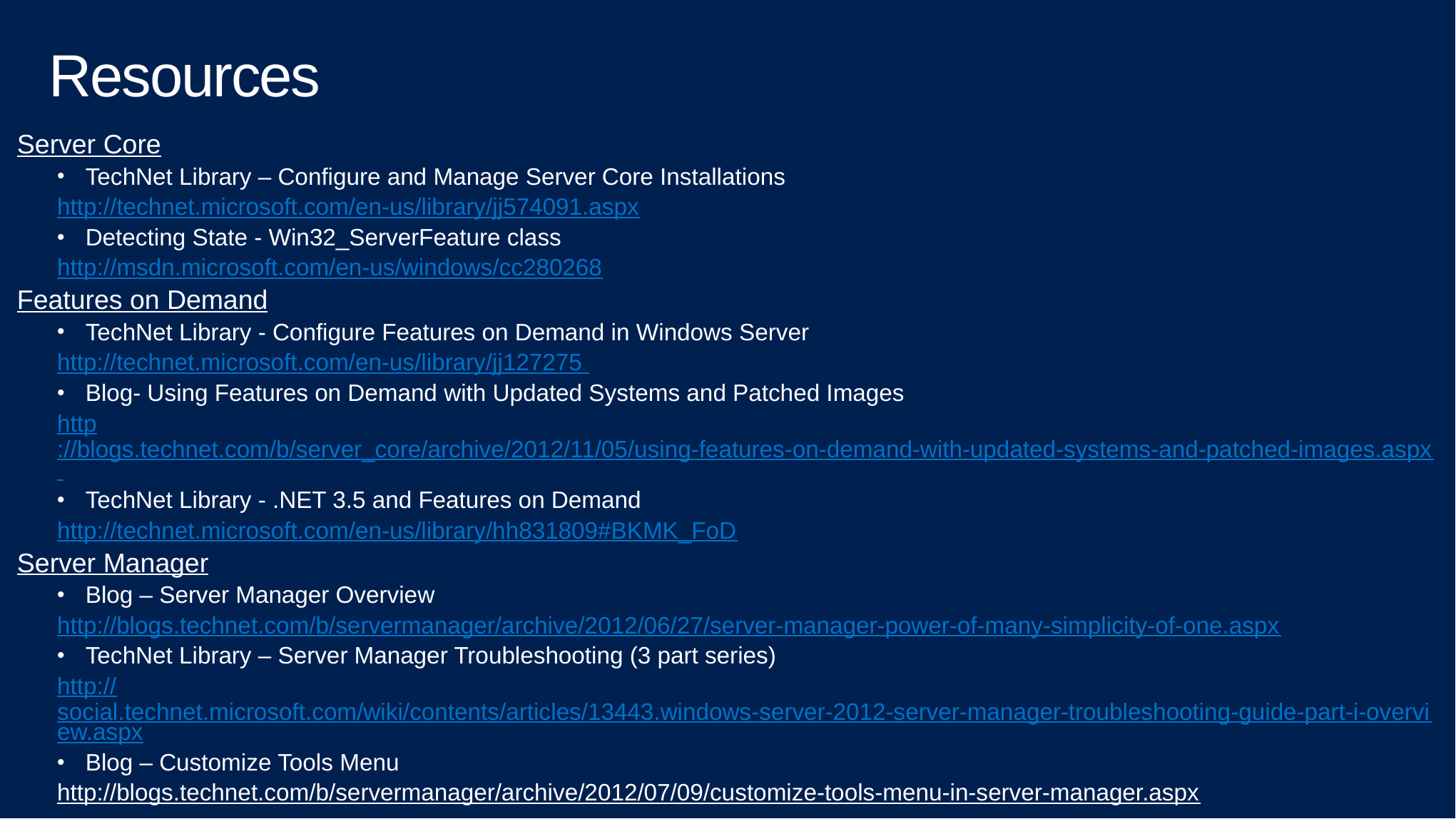

# Resources
Server Core
TechNet Library – Configure and Manage Server Core Installations
http://technet.microsoft.com/en-us/library/jj574091.aspx
Detecting State - Win32_ServerFeature class
http://msdn.microsoft.com/en-us/windows/cc280268
Features on Demand
TechNet Library - Configure Features on Demand in Windows Server
http://technet.microsoft.com/en-us/library/jj127275
Blog- Using Features on Demand with Updated Systems and Patched Images
http://blogs.technet.com/b/server_core/archive/2012/11/05/using-features-on-demand-with-updated-systems-and-patched-images.aspx
TechNet Library - .NET 3.5 and Features on Demand
http://technet.microsoft.com/en-us/library/hh831809#BKMK_FoD
Server Manager
Blog – Server Manager Overview
http://blogs.technet.com/b/servermanager/archive/2012/06/27/server-manager-power-of-many-simplicity-of-one.aspx
TechNet Library – Server Manager Troubleshooting (3 part series)
http://social.technet.microsoft.com/wiki/contents/articles/13443.windows-server-2012-server-manager-troubleshooting-guide-part-i-overview.aspx
Blog – Customize Tools Menu
http://blogs.technet.com/b/servermanager/archive/2012/07/09/customize-tools-menu-in-server-manager.aspx